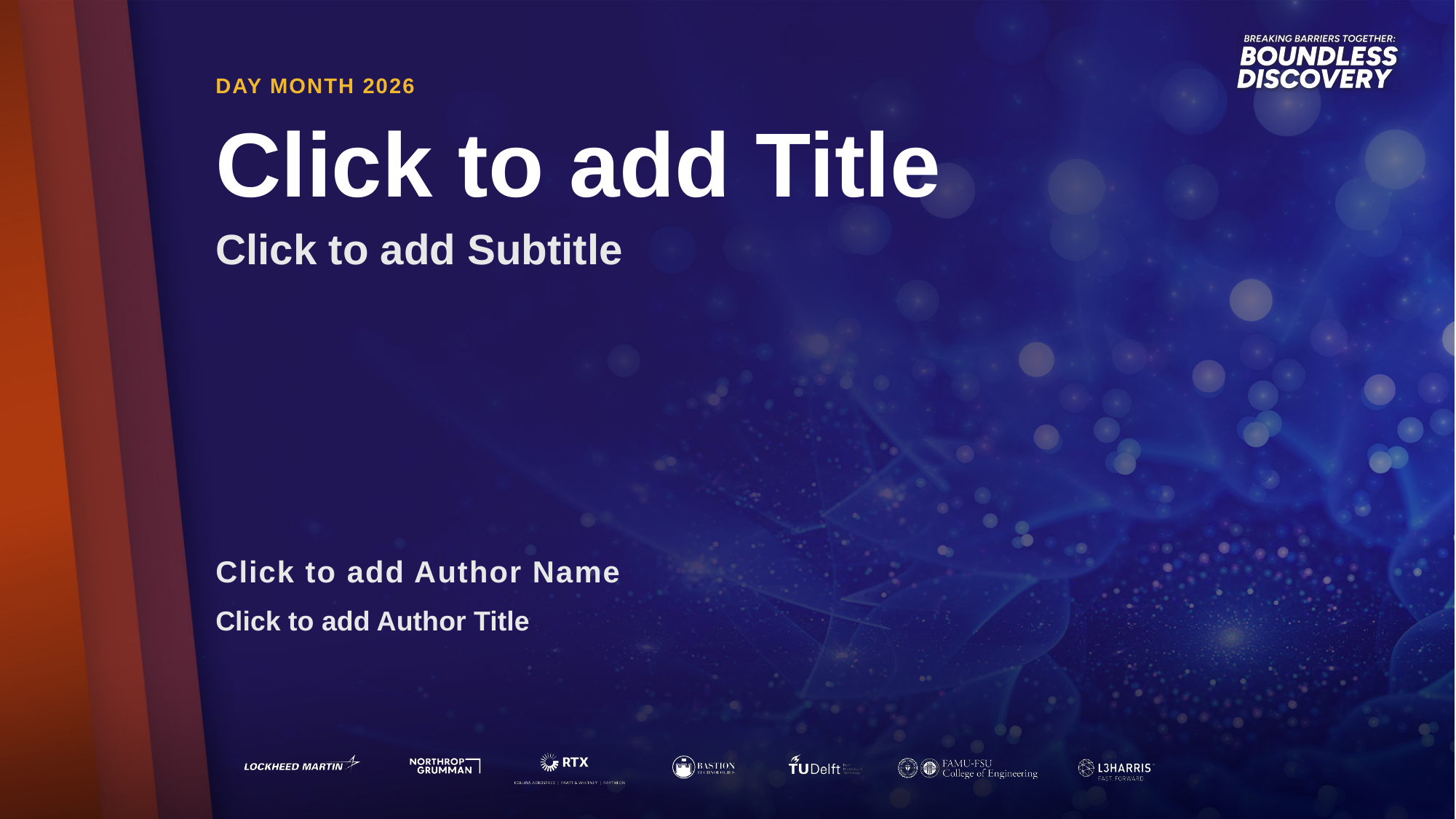

DAY MONTH 2026
# Click to add Title
Click to add Subtitle

Click to add Author Name

Click to add Author Title